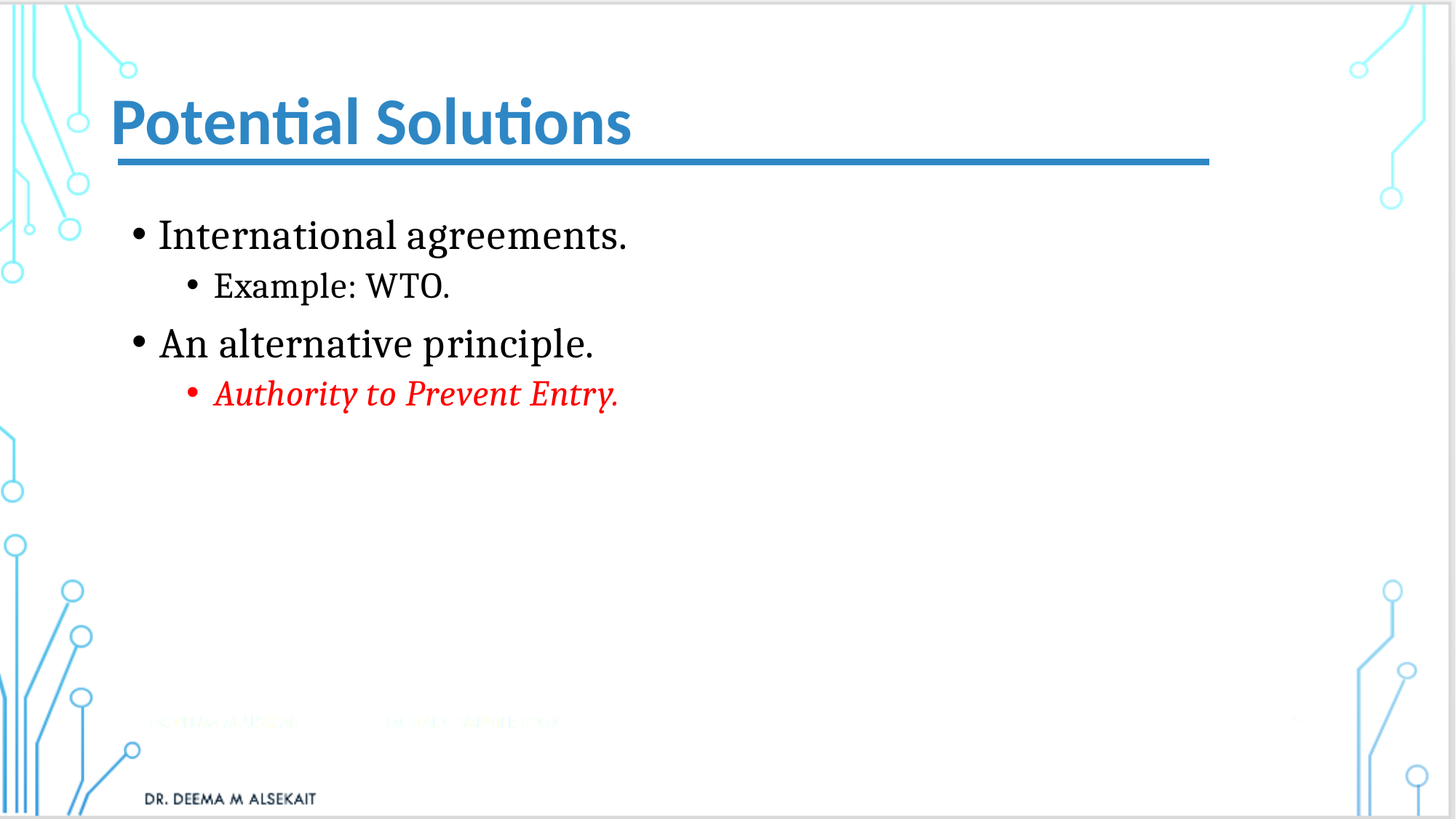

# Potential Solutions
International agreements.
Example: WTO.
An alternative principle.
Authority to Prevent Entry.